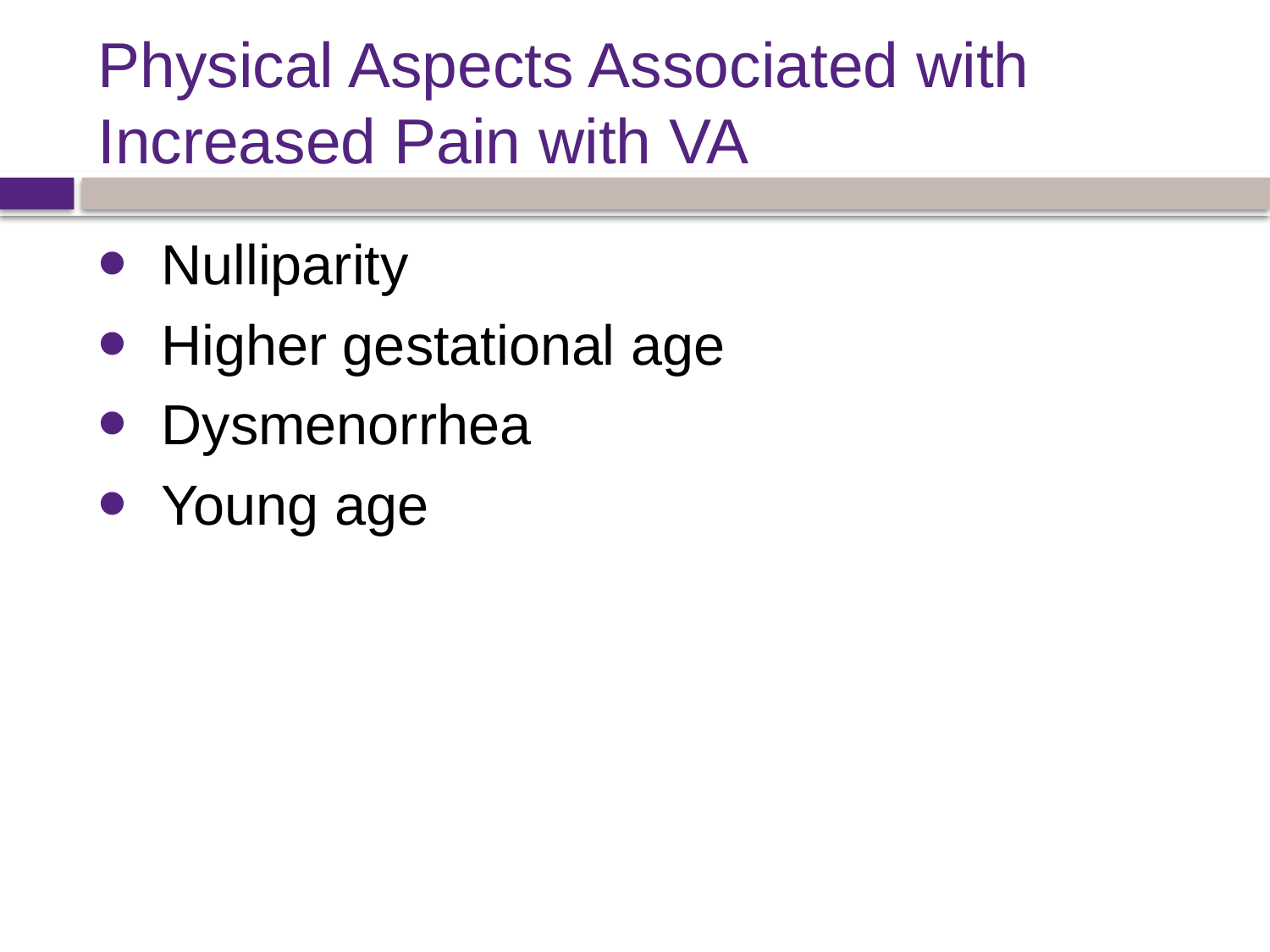

# Physical Aspects Associated with Increased Pain with VA
Nulliparity
Higher gestational age
Dysmenorrhea
Young age